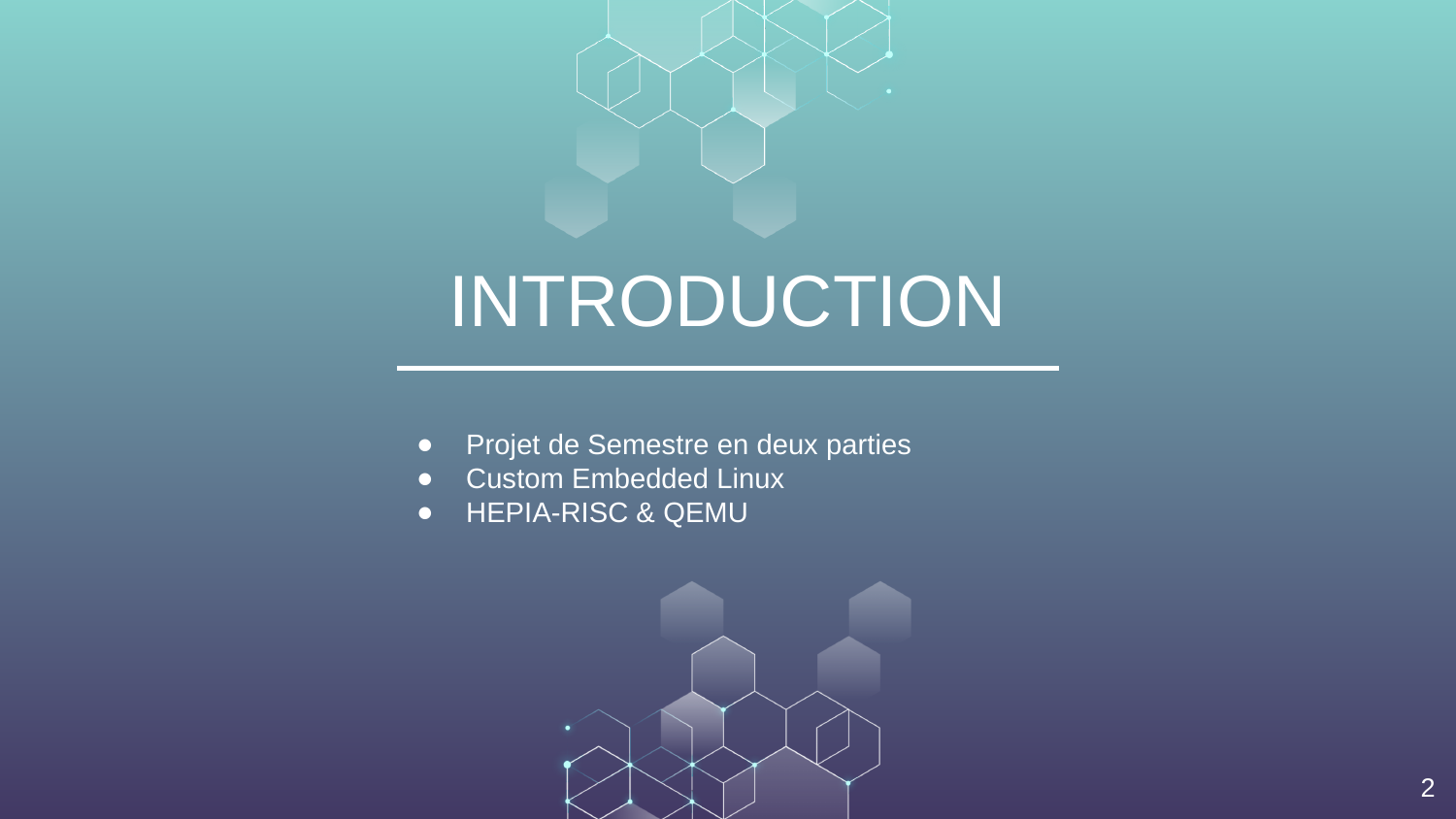

# INTRODUCTION
Projet de Semestre en deux parties
Custom Embedded Linux
HEPIA-RISC & QEMU
2